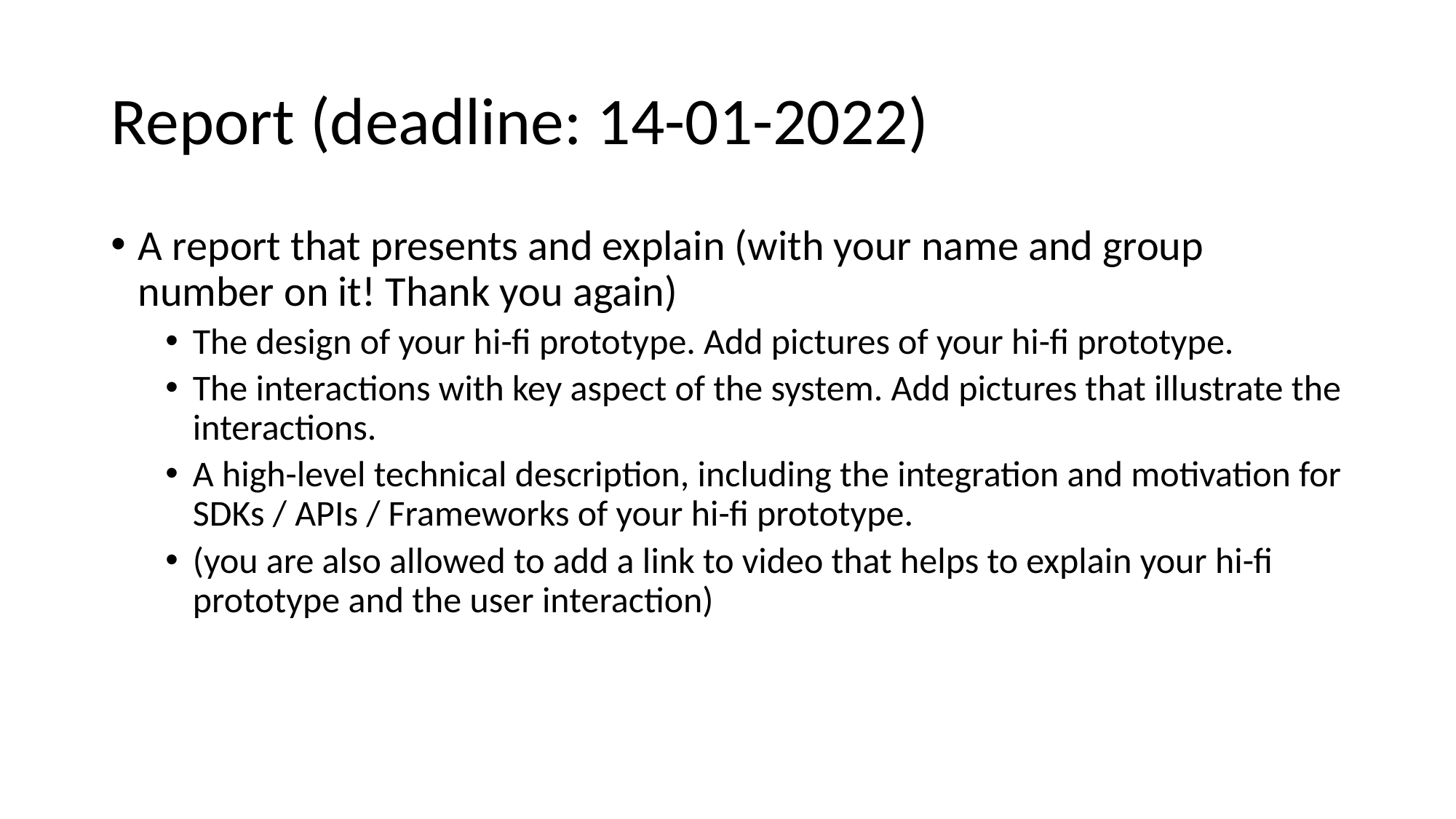

# Report (deadline: 14-01-2022)
A report that presents and explain (with your name and group number on it! Thank you again)
The design of your hi-fi prototype. Add pictures of your hi-fi prototype.
The interactions with key aspect of the system. Add pictures that illustrate the interactions.
A high-level technical description, including the integration and motivation for SDKs / APIs / Frameworks of your hi-fi prototype.
(you are also allowed to add a link to video that helps to explain your hi-fi prototype and the user interaction)